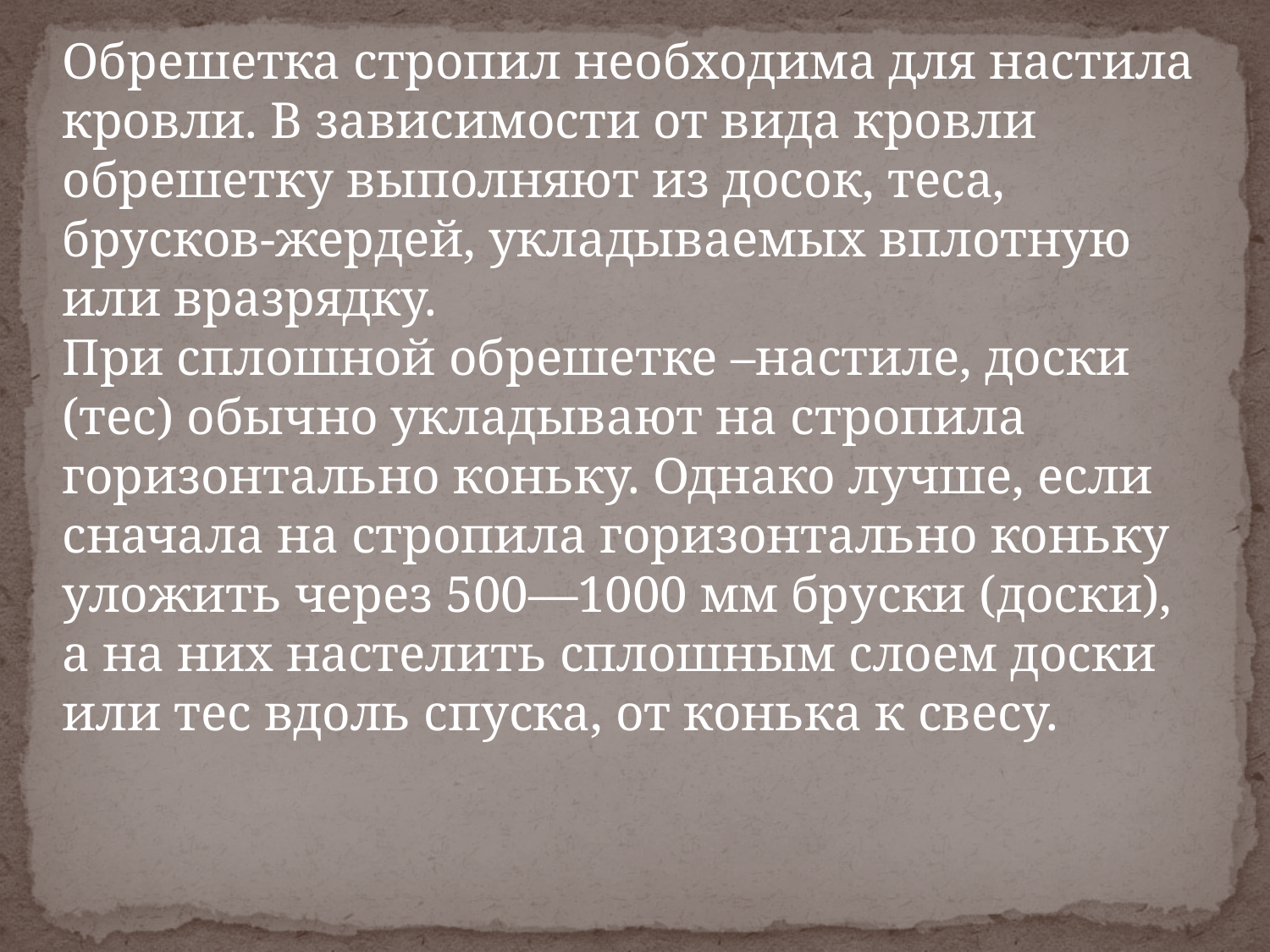

Обрешетка стропил необходима для настила кровли. В зависимости от вида кровли обрешетку выполняют из досок, теса, брусков-жердей, укладываемых вплотную или вразрядку.
При сплошной обрешетке –настиле, доски (тес) обычно укладывают на стропила горизонтально коньку. Однако лучше, если сначала на стропила горизонтально коньку уложить через 500—1000 мм бруски (доски), а на них настелить сплошным слоем доски или тес вдоль спуска, от конька к свесу.